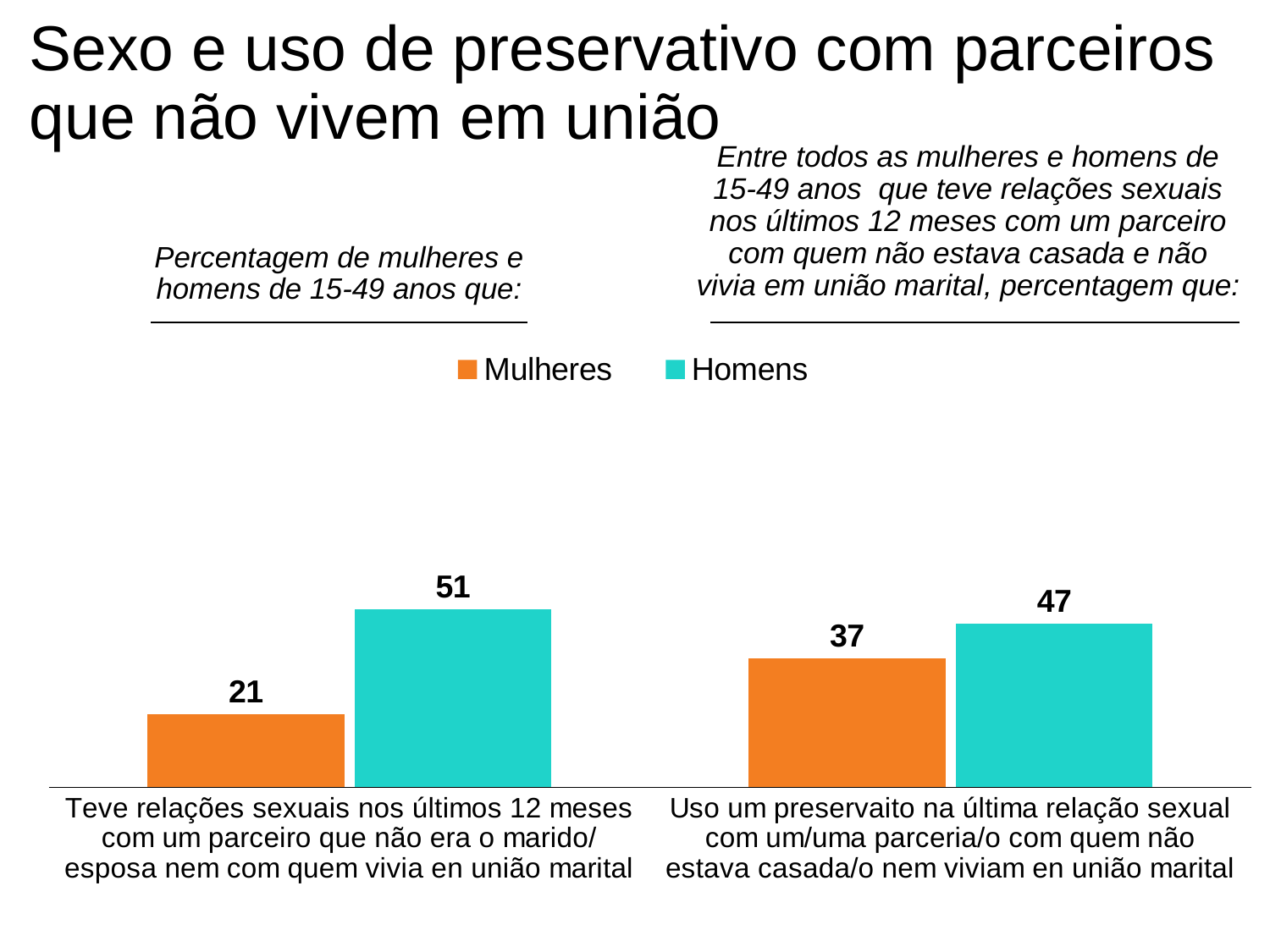

# Sexo e uso de preservativo com parceiros que não vivem em união
Entre todos as mulheres e homens de 15-49 anos  que teve relações sexuais nos últimos 12 meses com um parceiro com quem não estava casada e não vivia em união marital, percentagem que:
Percentagem de mulheres e homens de 15-49 anos que:

### Chart

| Category | Mulheres | Homens |
|---|---|---|
| Teve relações sexuais nos últimos 12 meses com um parceiro que não era o marido/ esposa nem com quem vivia en união marital | 21.0 | 51.0 |
| Uso um preservaito na última relação sexual com um/uma parceria/o com quem não estava casada/o nem viviam en união marital | 37.0 | 47.0 |